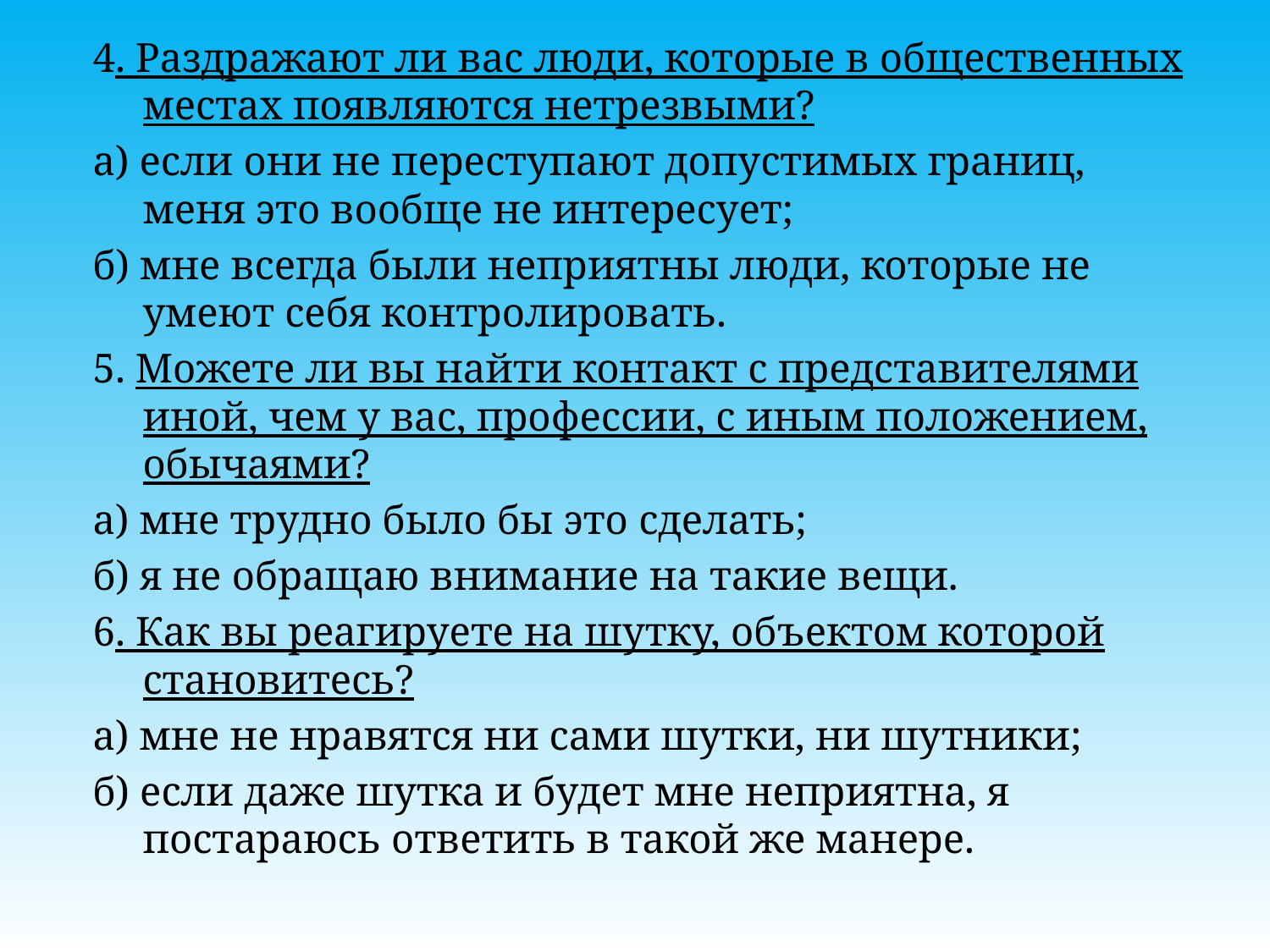

4. Раздражают ли вас люди, которые в общественных местах появляются нетрезвыми?
а) если они не переступают допустимых границ, меня это вообще не интересует;
б) мне всегда были неприятны люди, которые не умеют себя контролировать.
5. Можете ли вы найти контакт с представителями иной, чем у вас, профессии, с иным положением, обычаями?
а) мне трудно было бы это сделать;
б) я не обращаю внимание на такие вещи.
6. Как вы реагируете на шутку, объектом которой становитесь?
а) мне не нравятся ни сами шутки, ни шутники;
б) если даже шутка и будет мне неприятна, я постараюсь ответить в такой же манере.